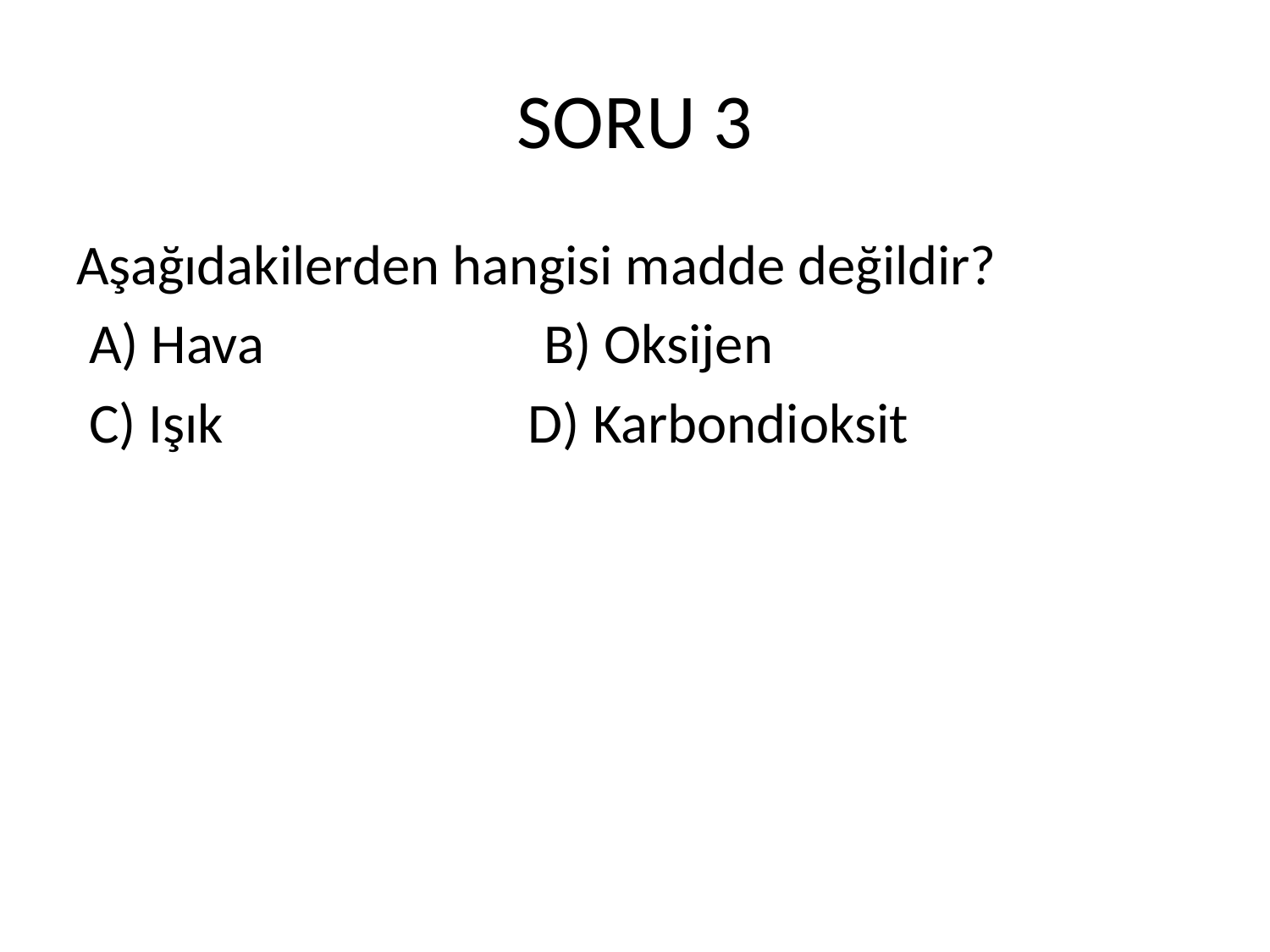

# SORU 3
Aşağıdakilerden hangisi madde değildir?
 A) Hava                      B) Oksijen
 C) Işık                        D) Karbondioksit